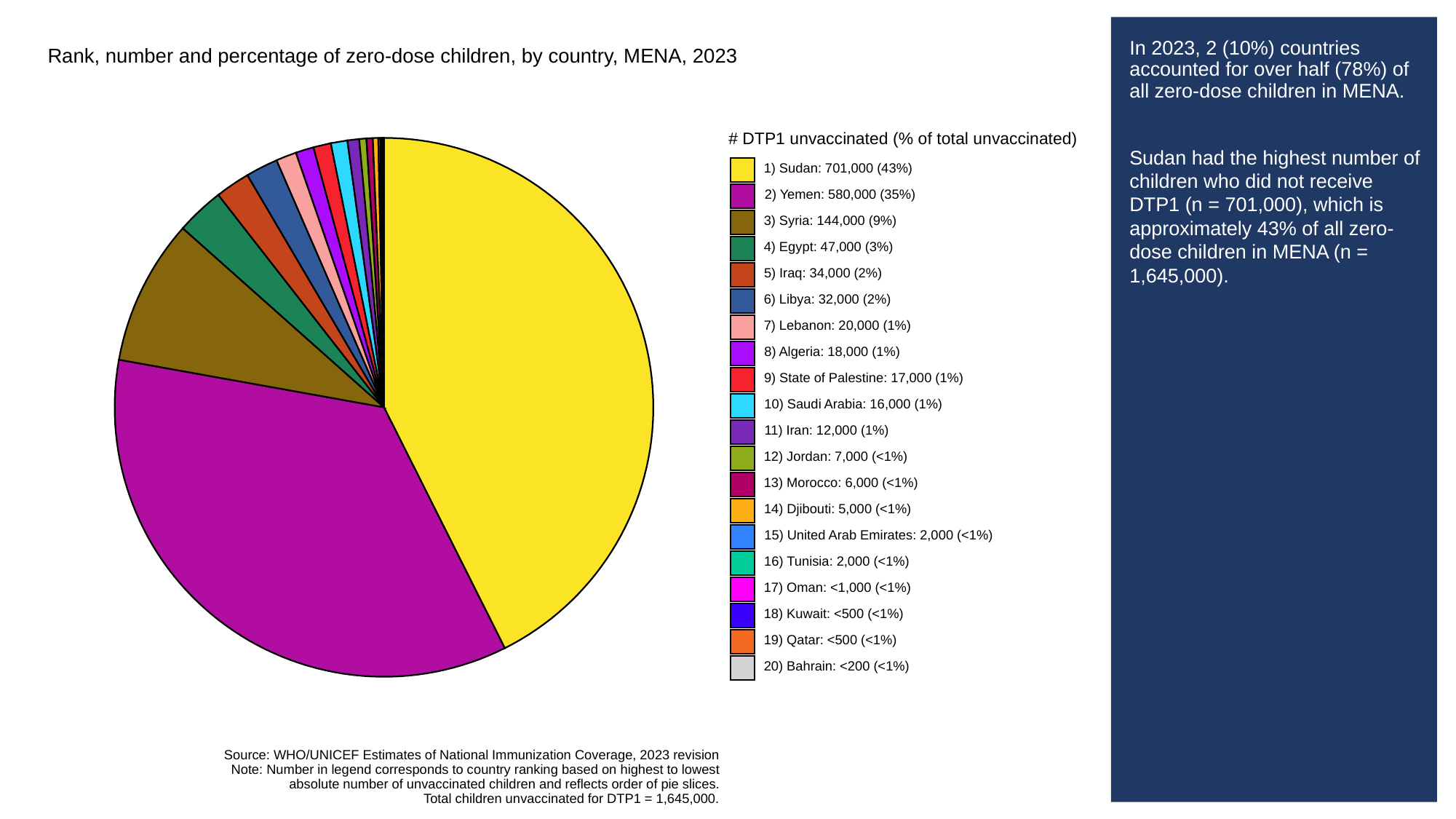

# In 2023, 2 (10%) countries accounted for over half (78%) of all zero-dose children in MENA.

Sudan had the highest number of children who did not receive DTP1 (n = 701,000), which is approximately 43% of all zero-dose children in MENA (n = 1,645,000).

Rank, number and percentage of zero-dose children, by country, MENA, 2023
# DTP1 unvaccinated (% of total unvaccinated)

1) Sudan: 701,000 (43%)

2) Yemen: 580,000 (35%)

3) Syria: 144,000 (9%)

4) Egypt: 47,000 (3%)

5) Iraq: 34,000 (2%)

6) Libya: 32,000 (2%)

7) Lebanon: 20,000 (1%)

8) Algeria: 18,000 (1%)

9) State of Palestine: 17,000 (1%)

10) Saudi Arabia: 16,000 (1%)

11) Iran: 12,000 (1%)

12) Jordan: 7,000 (<1%)

13) Morocco: 6,000 (<1%)

14) Djibouti: 5,000 (<1%)

15) United Arab Emirates: 2,000 (<1%)

16) Tunisia: 2,000 (<1%)

17) Oman: <1,000 (<1%)

18) Kuwait: <500 (<1%)

19) Qatar: <500 (<1%)

20) Bahrain: <200 (<1%)
Source: WHO/UNICEF Estimates of National Immunization Coverage, 2023 revision
Note: Number in legend corresponds to country ranking based on highest to lowest
absolute number of unvaccinated children and reflects order of pie slices.
Total children unvaccinated for DTP1 = 1,645,000.